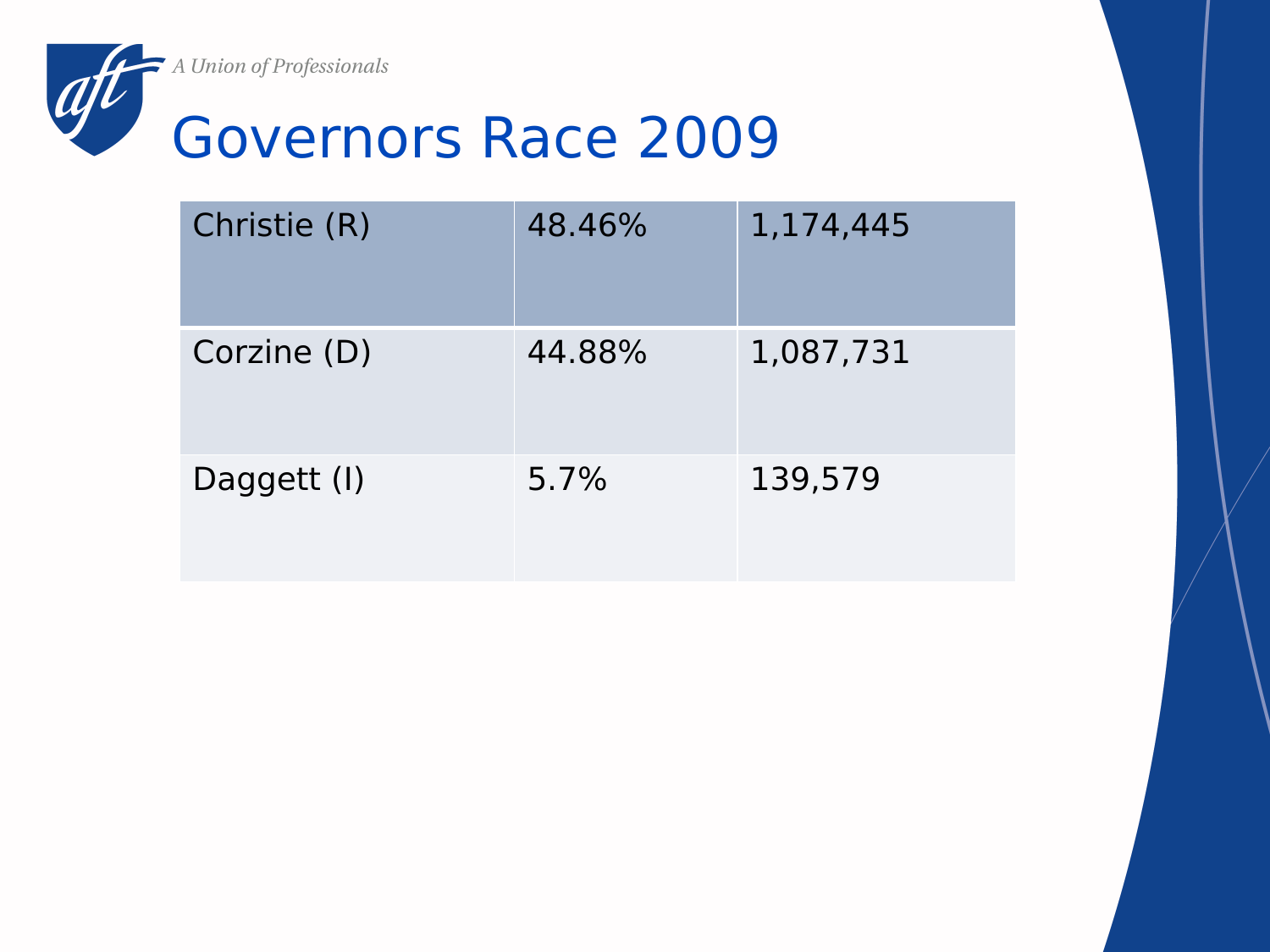

Governors Race 2009
| Christie (R) | 48.46% | 1,174,445 |
| --- | --- | --- |
| Corzine (D) | 44.88% | 1,087,731 |
| Daggett (I) | 5.7% | 139,579 |